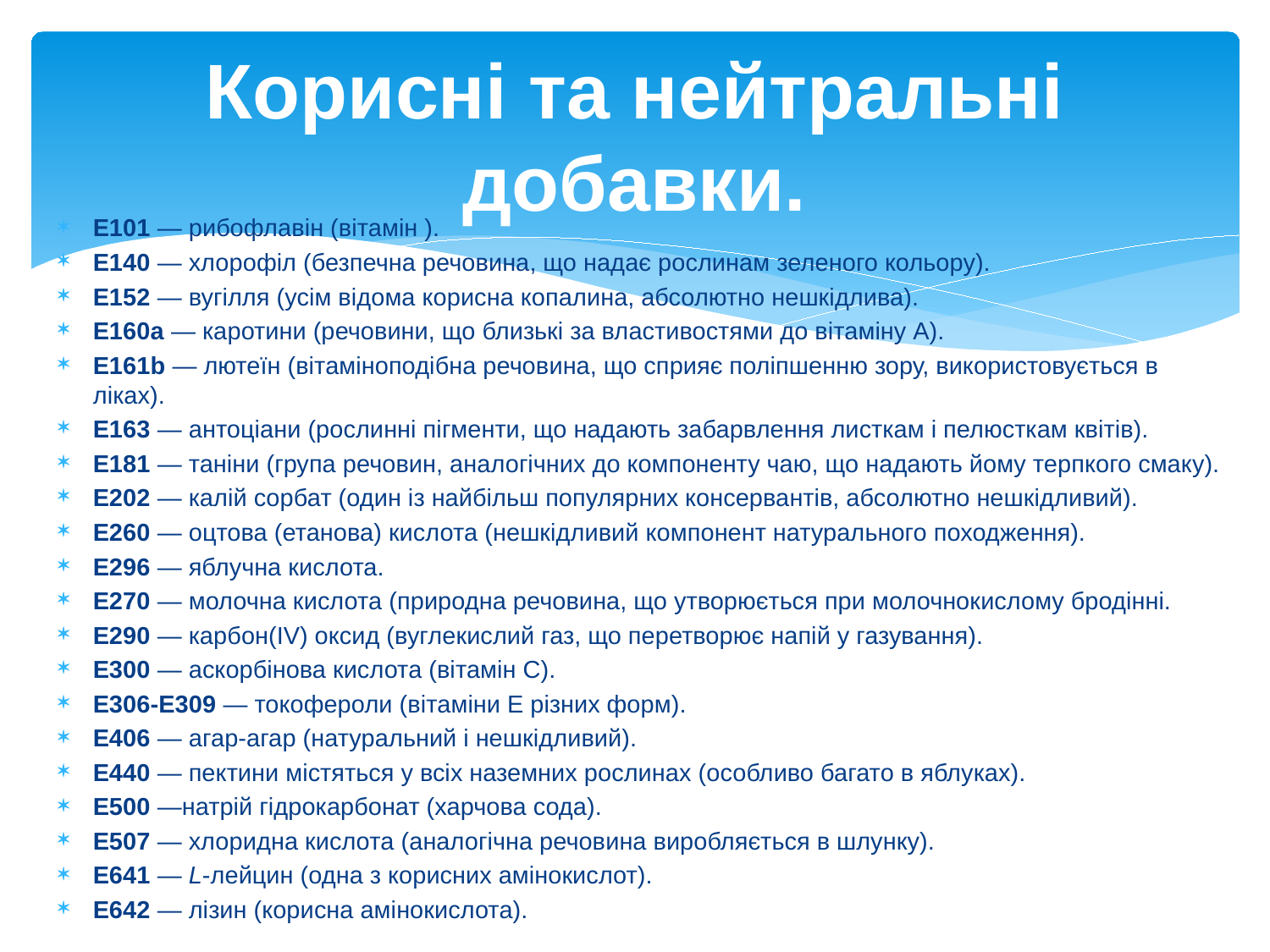

# Корисні та нейтральні добавки.
Е101 — рибофлавін (вітамін ).
E140 — хлорофіл (безпечна речовина, що надає рослинам зеленого кольору).
Е152 — вугілля (усім відома корисна копалина, абсолютно нешкідлива).
Е160a — каротини (речовини, що близькі за властивостями до вітаміну А).
Е161b — лютеїн (вітаміноподібна речовина, що сприяє поліпшенню зору, використовується в ліках).
E163 — антоціани (рослинні пігменти, що надають забарвлення листкам і пелюсткам квітів).
E181 — таніни (група речовин, аналогічних до компоненту чаю, що надають йому терпкого смаку).
E202 — калій сорбат (один із найбільш популярних консервантів, абсолютно нешкідливий).
Е260 — оцтова (етанова) кислота (нешкідливий компонент натурального походження).
E296 — яблучна кислота.
Е270 — молочна кислота (природна речовина, що утворюється при молочнокислому бродінні.
E290 — карбон(IV) оксид (вуглекислий газ, що перетворює напій у газування).
Е300 — аскорбінова кислота (вітамін C).
E306-E309 — токофероли (вітаміни Е різних форм).
Е406 — агар-агар (натуральний і нешкідливий).
Е440 — пектини містяться у всіх наземних рослинах (особливо багато в яблуках).
Е500 —натрій гідрокарбонат (харчова сода).
Е507 — хлоридна кислота (аналогічна речовина виробляється в шлунку).
Е641 — L-лейцин (одна з корисних амінокислот).
Е642 — лізин (корисна амінокислота).